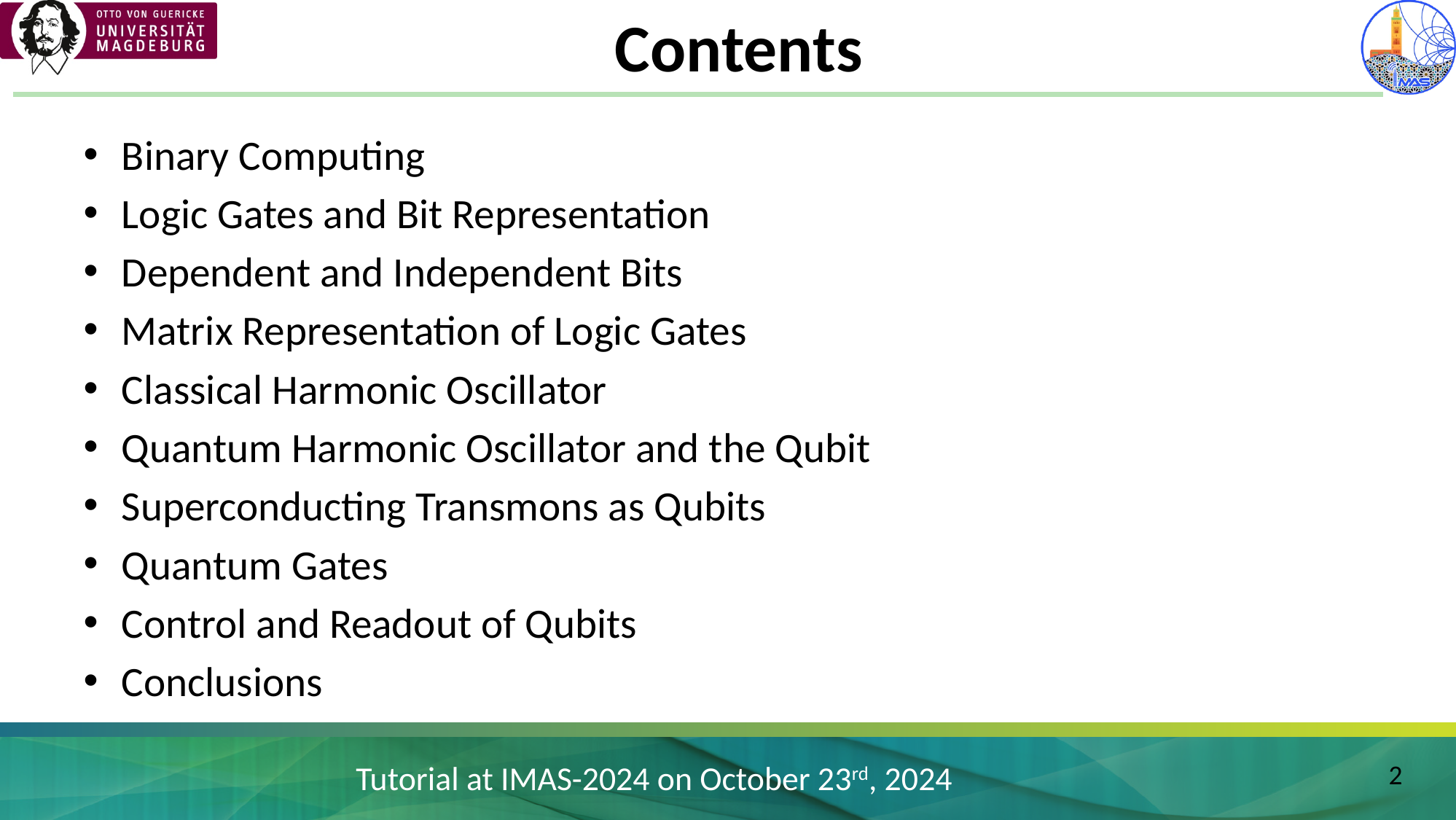

# Contents
Binary Computing
Logic Gates and Bit Representation
Dependent and Independent Bits
Matrix Representation of Logic Gates
Classical Harmonic Oscillator
Quantum Harmonic Oscillator and the Qubit
Superconducting Transmons as Qubits
Quantum Gates
Control and Readout of Qubits
Conclusions